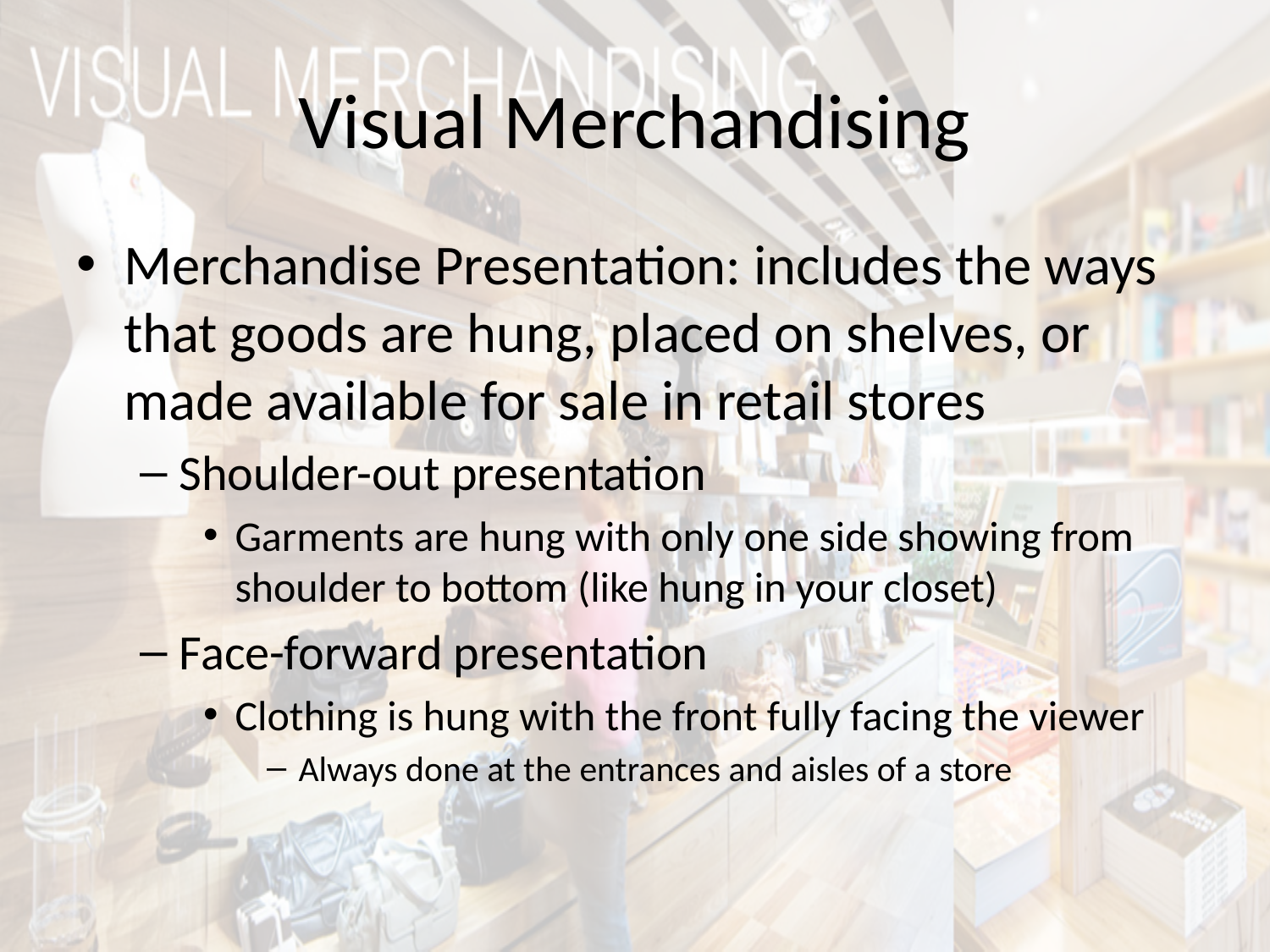

# Visual Merchandising
Merchandise Presentation: includes the ways that goods are hung, placed on shelves, or made available for sale in retail stores
Shoulder-out presentation
Garments are hung with only one side showing from shoulder to bottom (like hung in your closet)
Face-forward presentation
Clothing is hung with the front fully facing the viewer
Always done at the entrances and aisles of a store